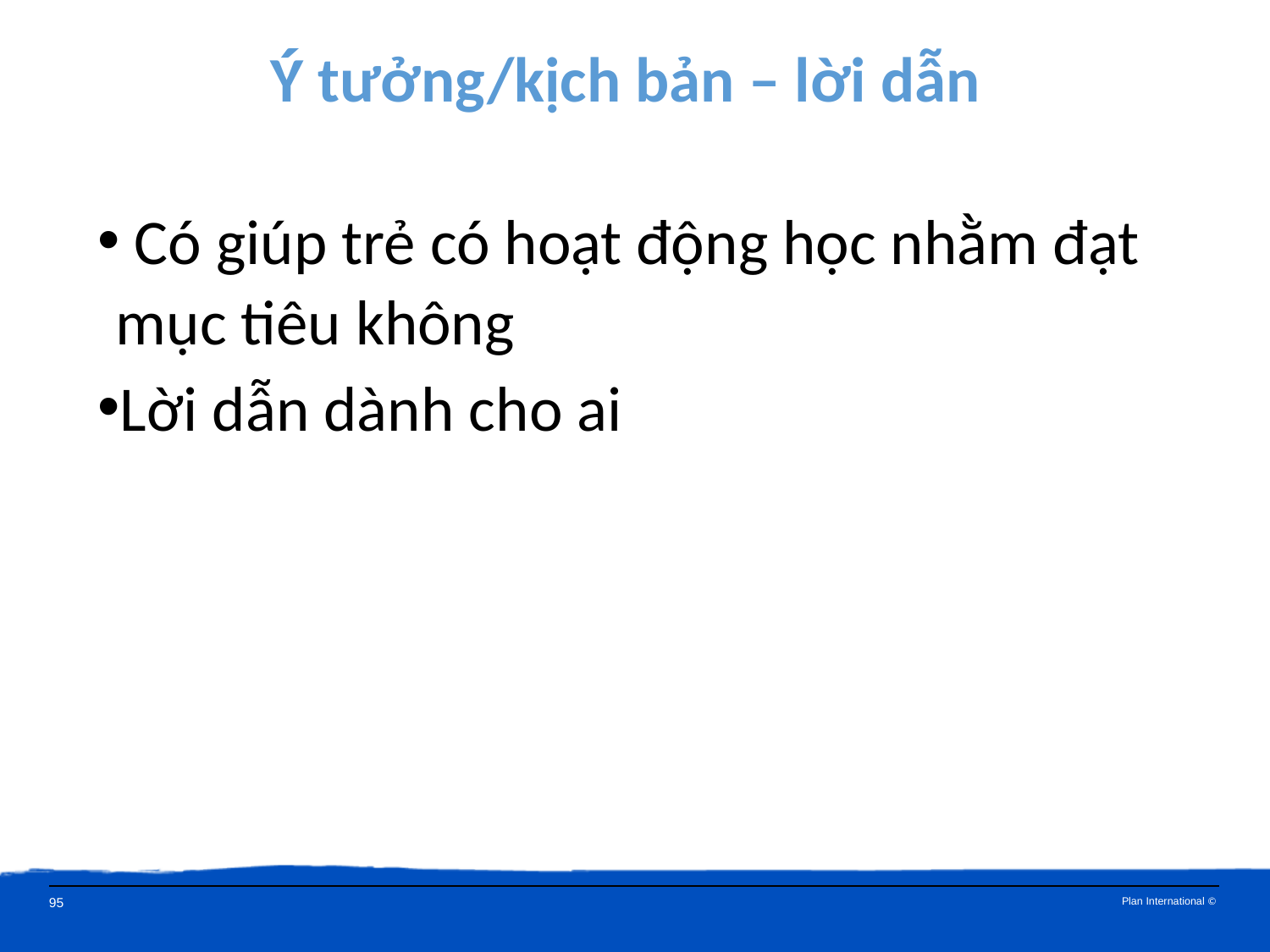

Ý tưởng/kịch bản – lời dẫn
 Có giúp trẻ có hoạt động học nhằm đạt mục tiêu không
Lời dẫn dành cho ai

95